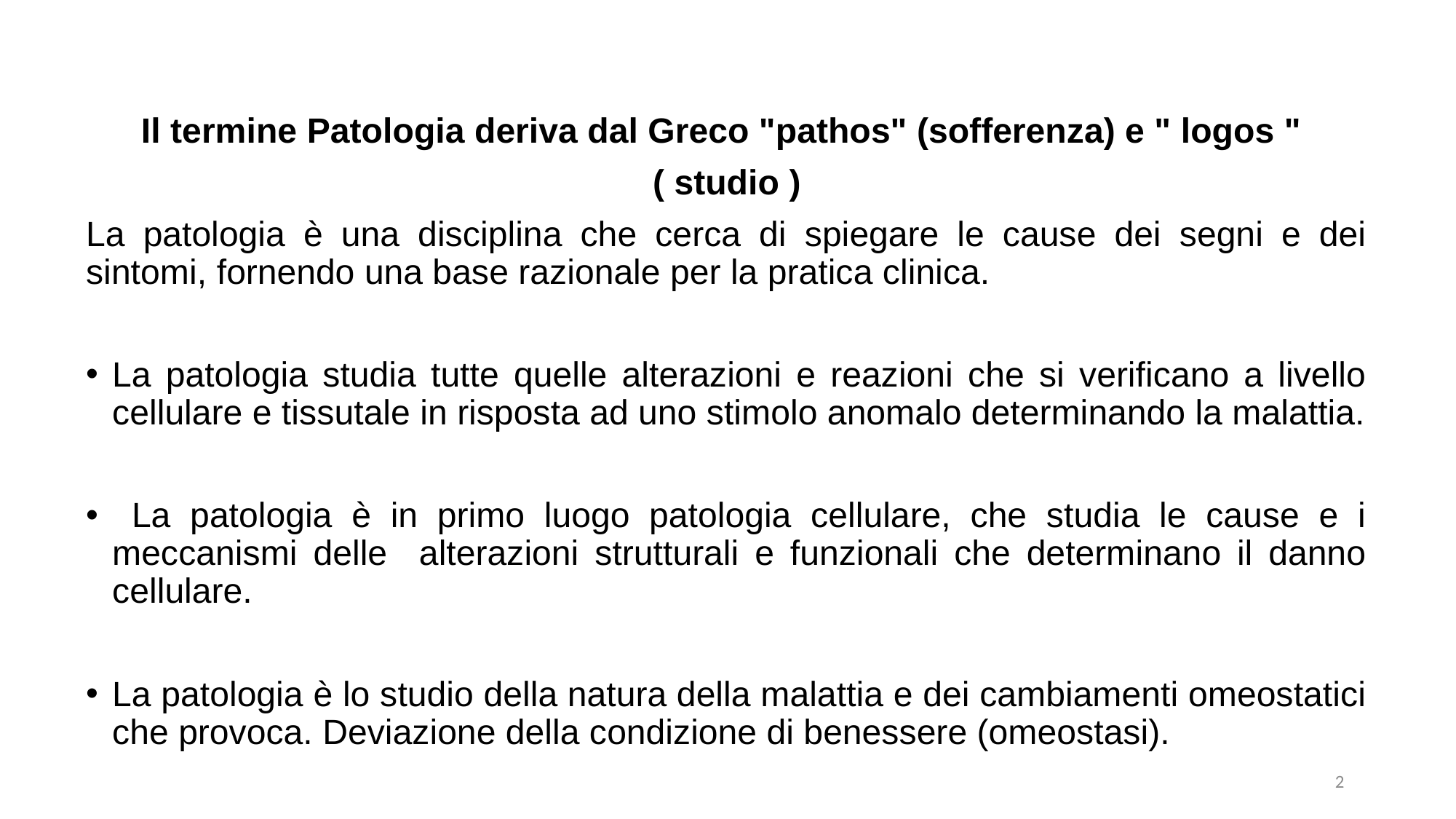

Il termine Patologia deriva dal Greco "pathos" (sofferenza) e " logos "
( studio )
La patologia è una disciplina che cerca di spiegare le cause dei segni e dei sintomi, fornendo una base razionale per la pratica clinica.

La patologia studia tutte quelle alterazioni e reazioni che si verificano a livello cellulare e tissutale in risposta ad uno stimolo anomalo determinando la malattia.

 La patologia è in primo luogo patologia cellulare, che studia le cause e i meccanismi delle  alterazioni strutturali e funzionali che determinano il danno cellulare.

La patologia è lo studio della natura della malattia e dei cambiamenti omeostatici che provoca. Deviazione della condizione di benessere (omeostasi).

2